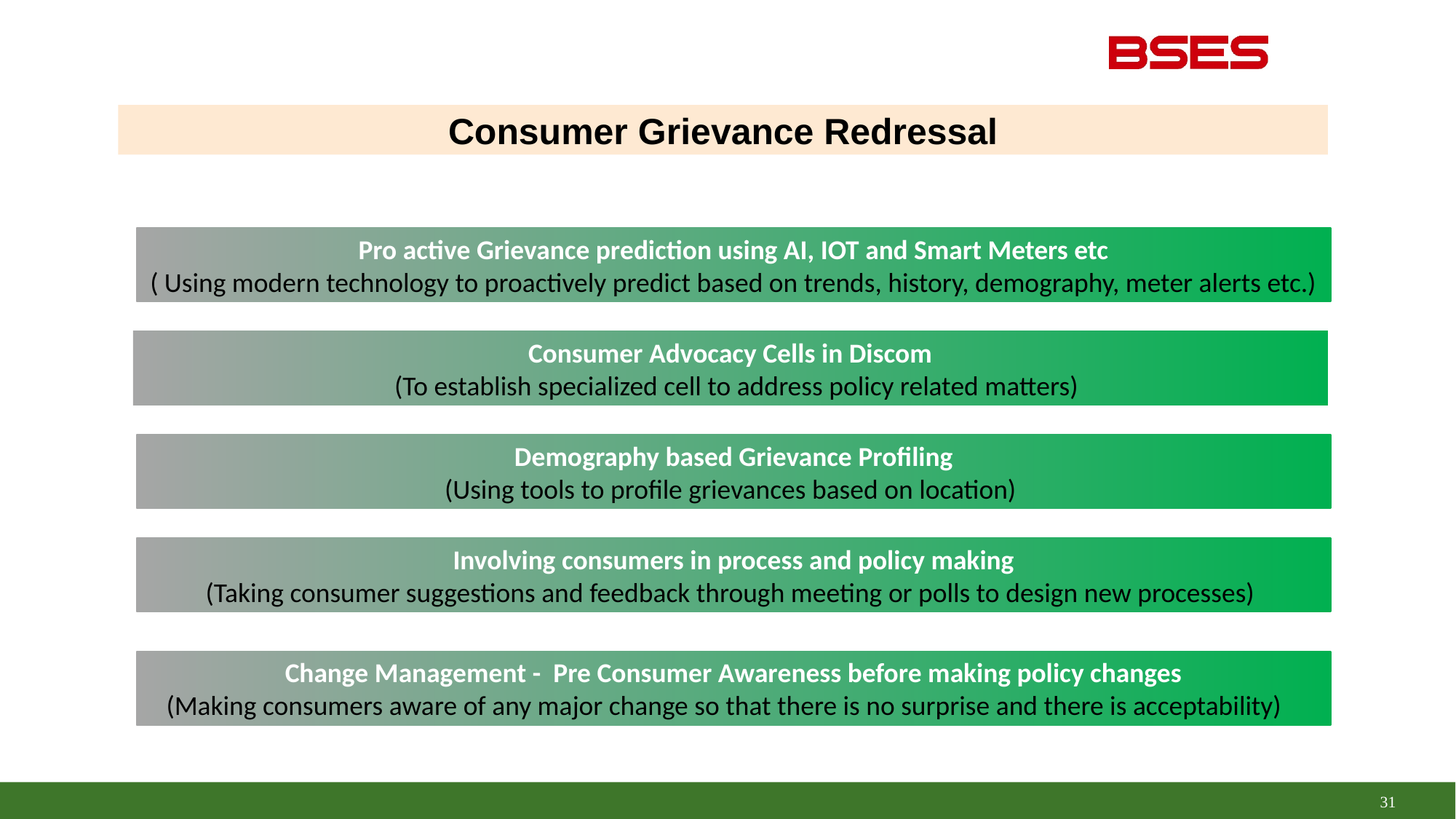

Consumer Grievance Redressal
Pro active Grievance prediction using AI, IOT and Smart Meters etc
( Using modern technology to proactively predict based on trends, history, demography, meter alerts etc.)
Consumer Advocacy Cells in Discom
   (To establish specialized cell to address policy related matters)
Demography based Grievance Profiling
(Using tools to profile grievances based on location)
Involving consumers in process and policy making
(Taking consumer suggestions and feedback through meeting or polls to design new processes)
Change Management -  Pre Consumer Awareness before making policy changes
(Making consumers aware of any major change so that there is no surprise and there is acceptability)
31